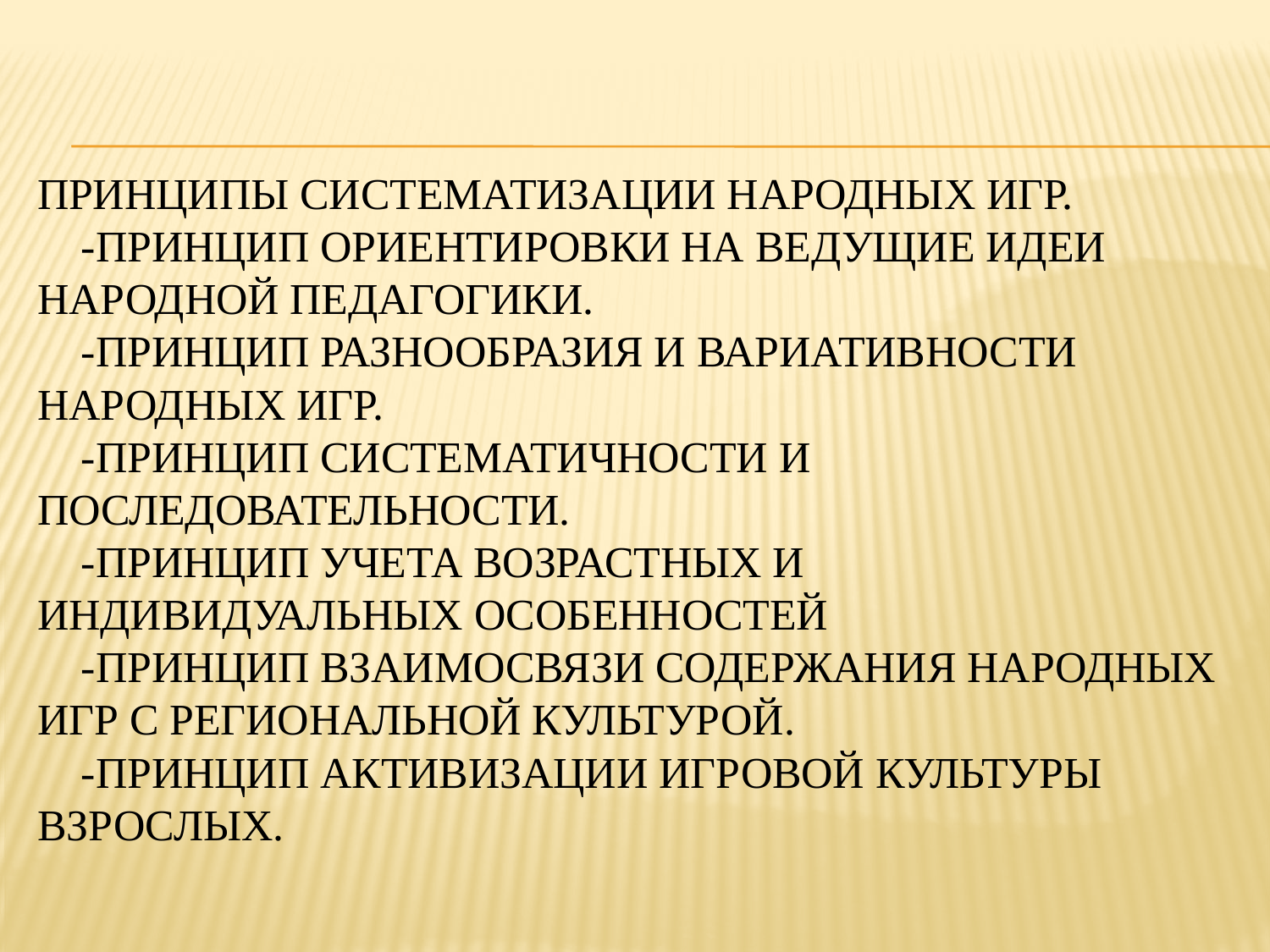

# Принципы систематизации народных игр. -принцип ориентировки на ведущие идеи народной педагогики. -принцип разнообразия и вариативности народных игр. -принцип систематичности и последовательности. -принцип учета возрастных и индивидуальных особенностей -принцип взаимосвязи содержания народных игр с региональной культурой. -принцип активизации игровой культуры взрослых.